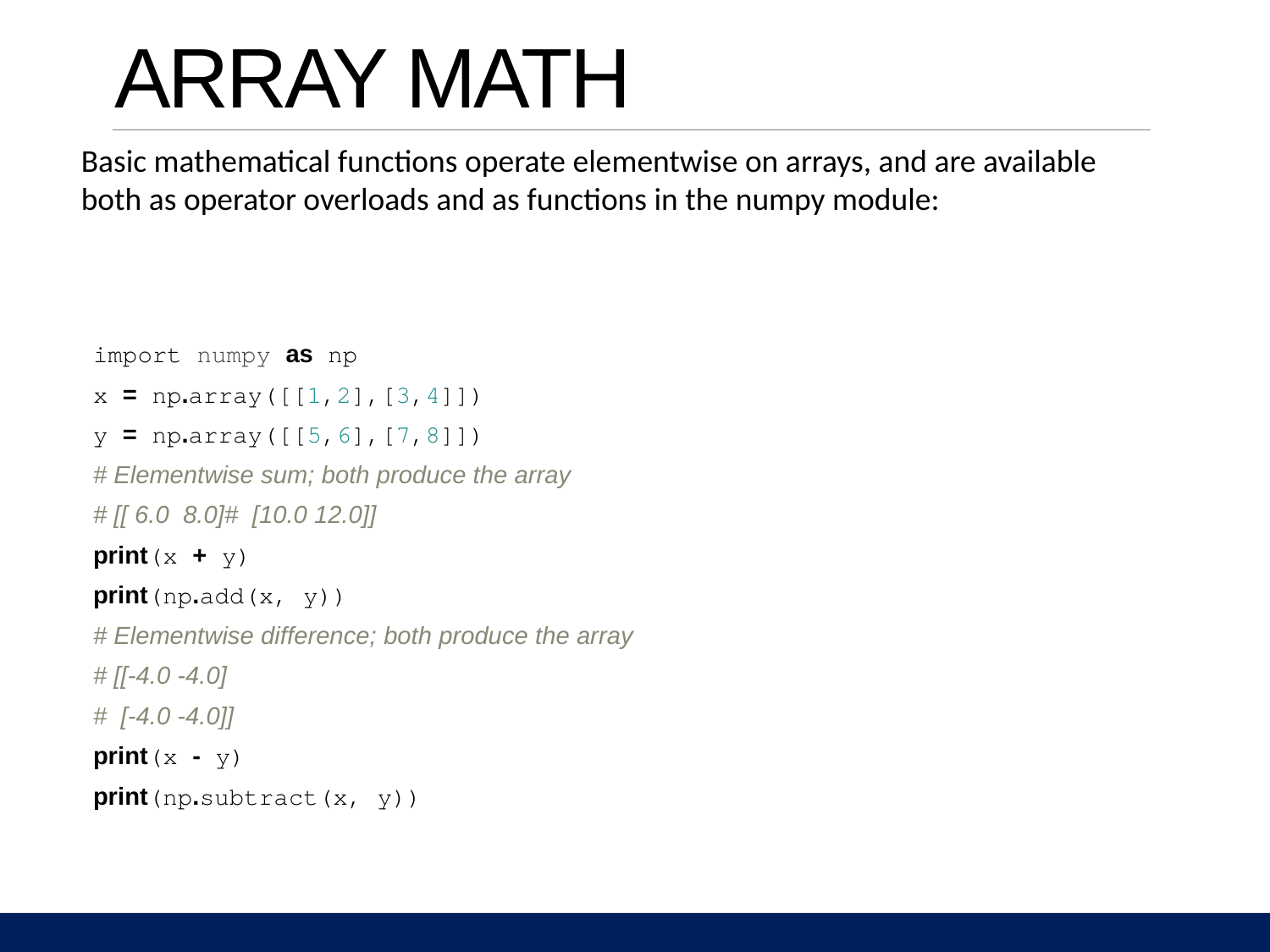

# ARRAY MATH

Basic mathematical functions operate elementwise on arrays, and are available both as operator overloads and as functions in the numpy module:
import numpy as np
x = np.array([[1,2],[3,4]])
y = np.array([[5,6],[7,8]])
# Elementwise sum; both produce the array
# [[ 6.0  8.0]#  [10.0 12.0]]
print(x + y)
print(np.add(x, y))
# Elementwise difference; both produce the array
# [[-4.0 -4.0]
#  [-4.0 -4.0]]
print(x - y)
print(np.subtract(x, y))